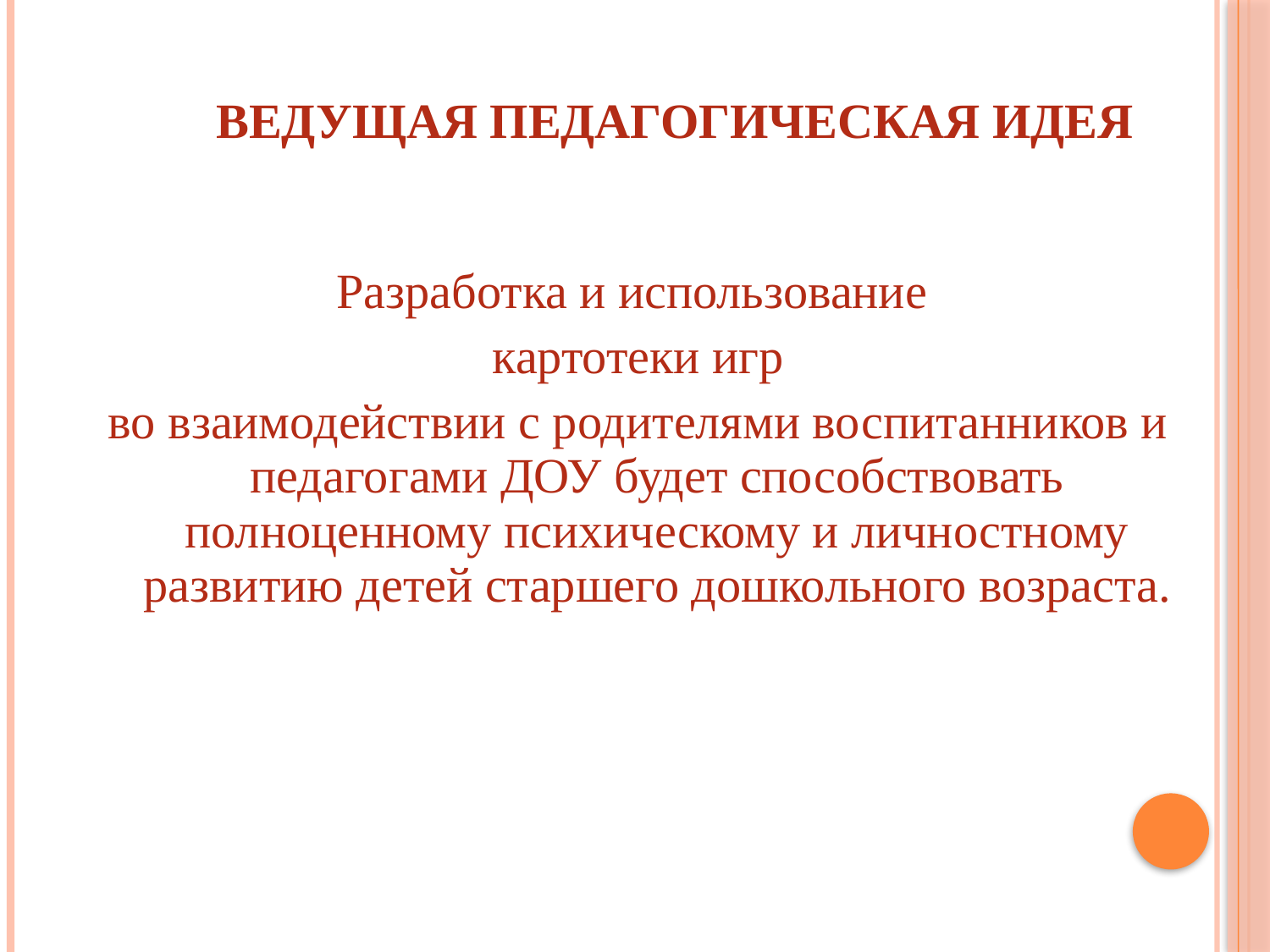

# Ведущая педагогическая идея
Разработка и использование
картотеки игр
во взаимодействии с родителями воспитанников и педагогами ДОУ будет способствовать полноценному психическому и личностному развитию детей старшего дошкольного возраста.